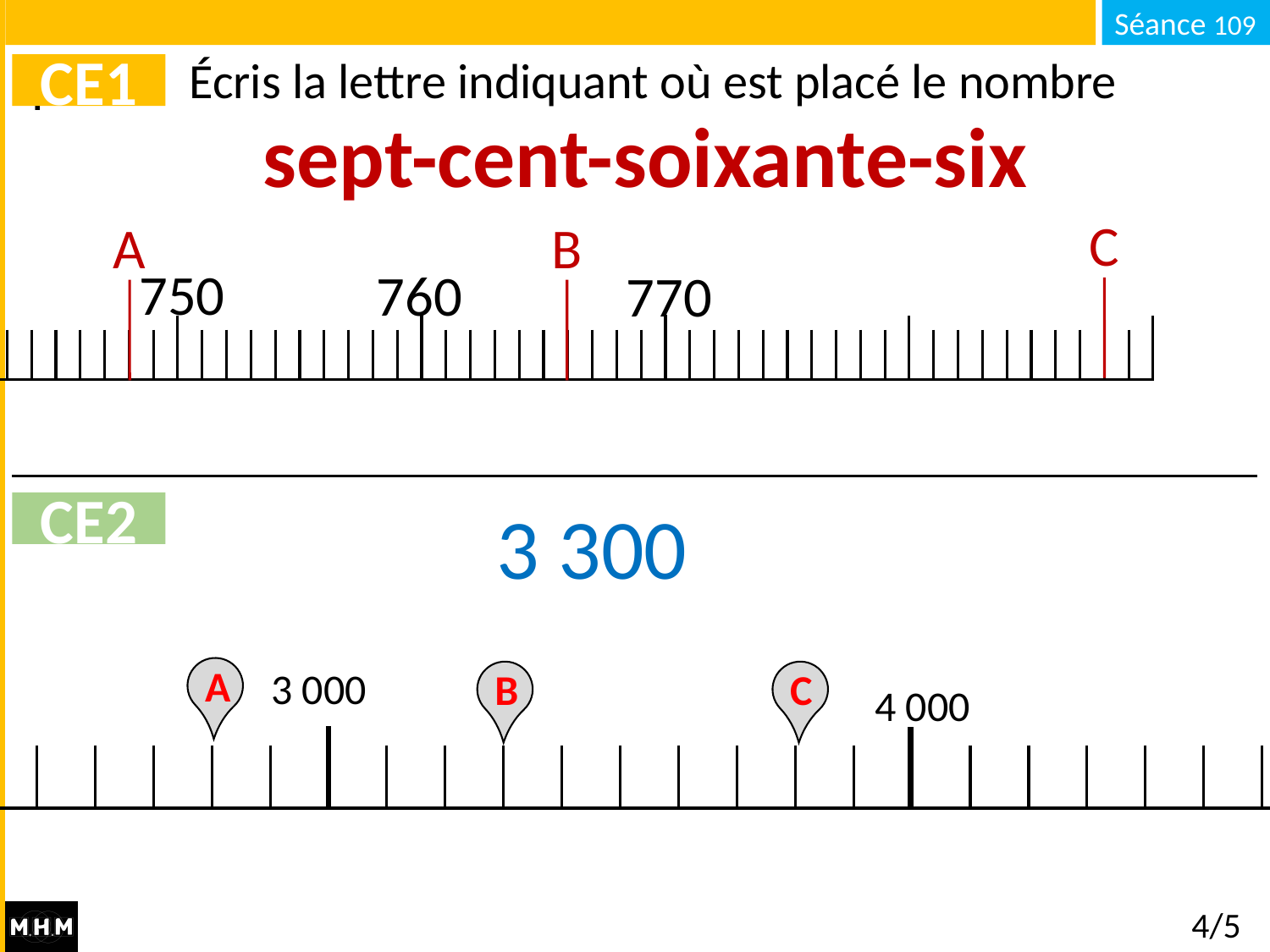

# Écris la lettre indiquant où est placé le nombre
CE1
sept-cent-soixante-six

C
A
B
750
760
770
3 300
CE2
A
3 000
B
C

4 000
4/5